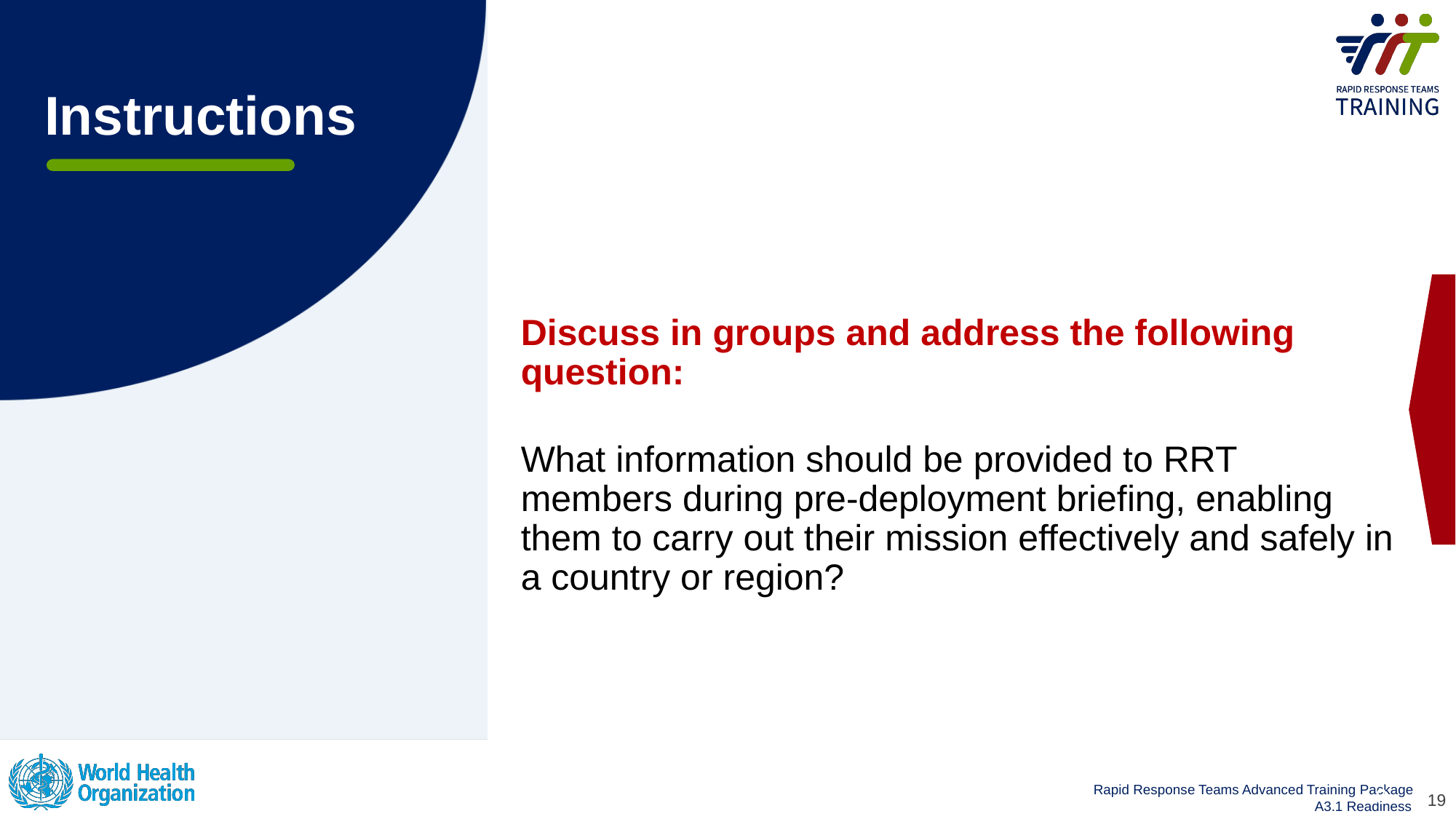

# Instructions

Discuss in groups and address the following question:

What information should be provided to RRT members during pre-deployment briefing, enabling them to carry out their mission effectively and safely in a country or region?

19